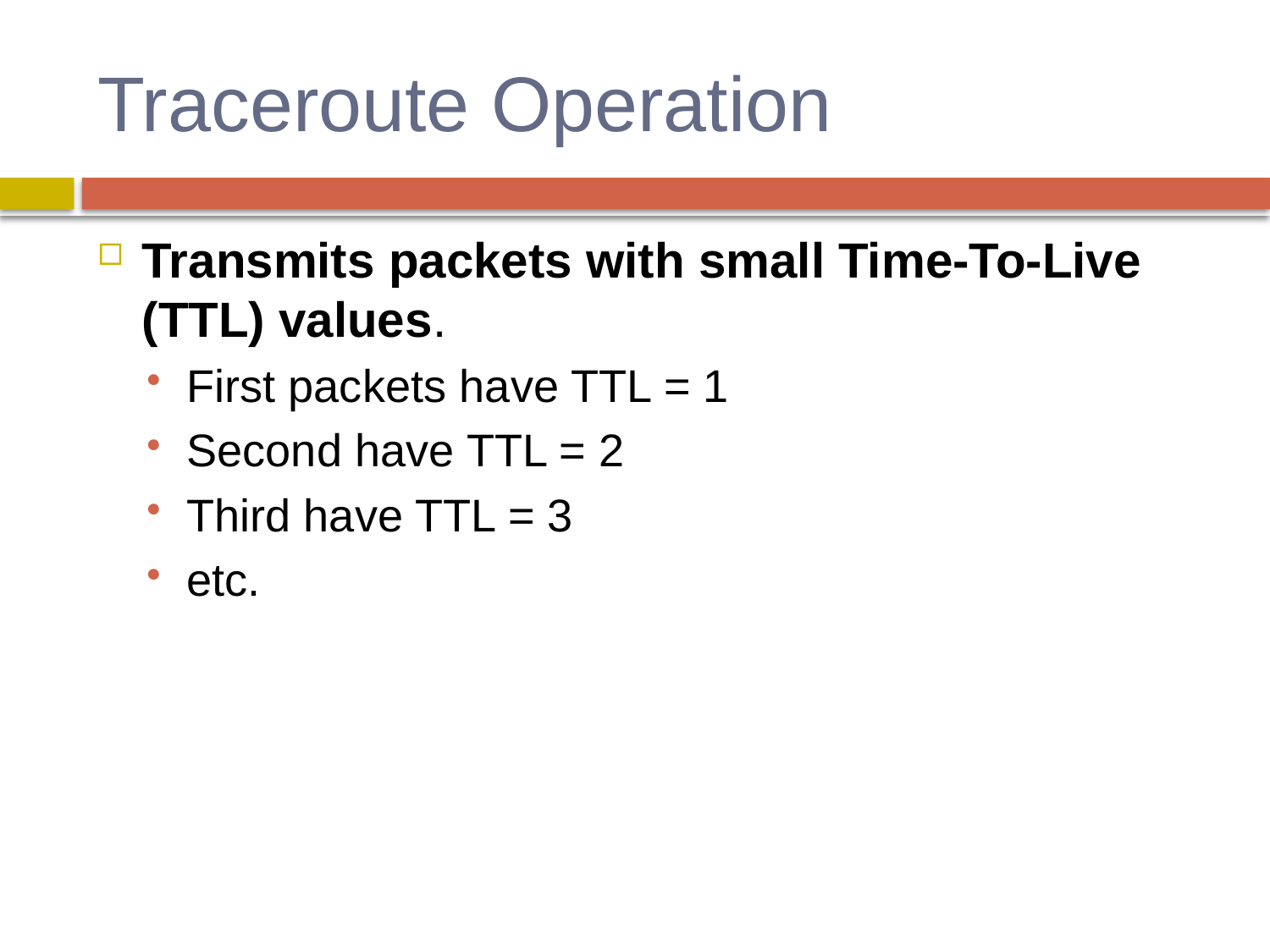

# Traceroute Operation
Transmits packets with small Time-To-Live (TTL) values.
First packets have TTL = 1
Second have TTL = 2
Third have TTL = 3
etc.